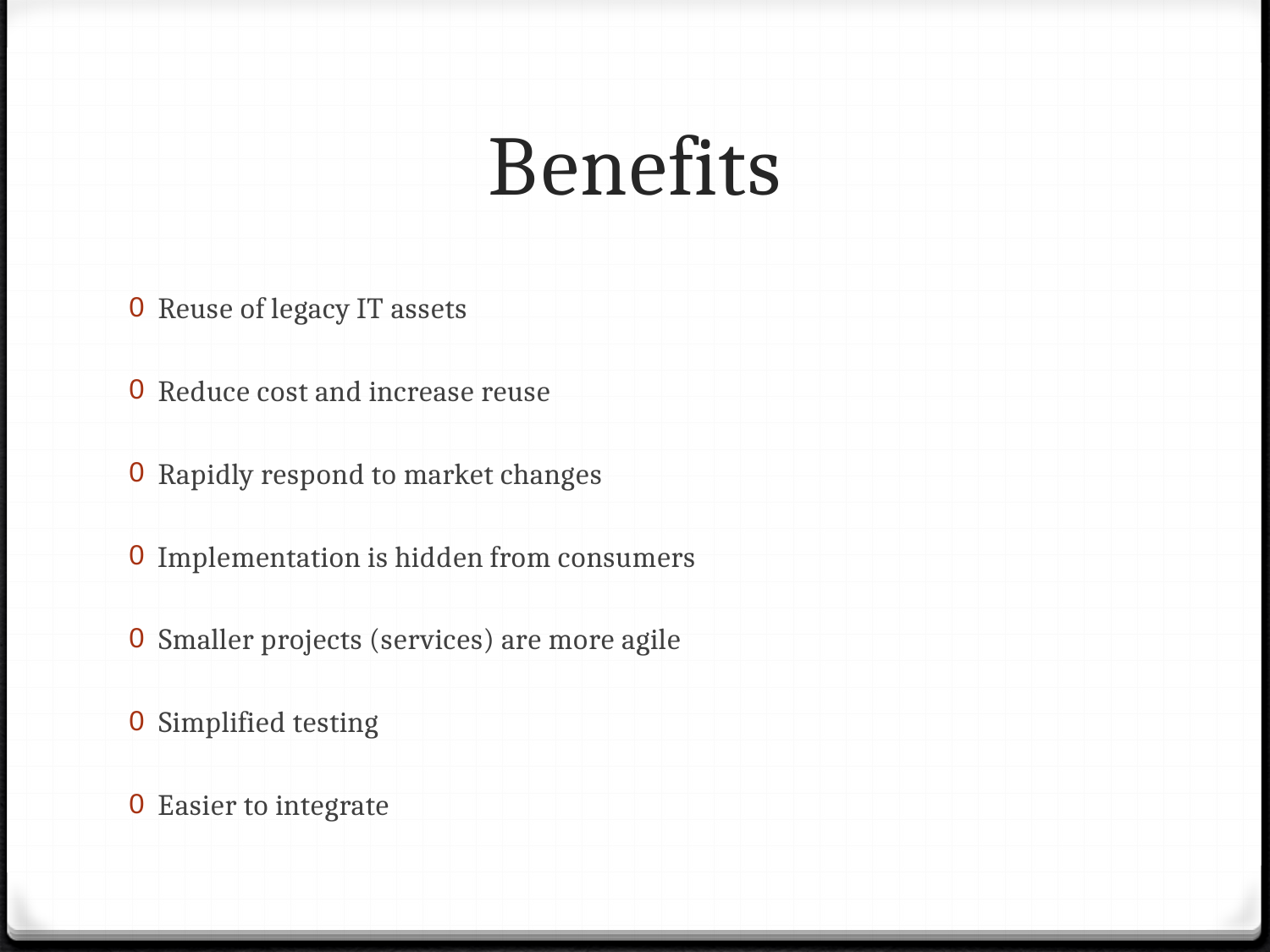

# Benefits
Reuse of legacy IT assets

Reduce cost and increase reuse

Rapidly respond to market changes

Implementation is hidden from consumers

Smaller projects (services) are more agile

Simplified testing

Easier to integrate